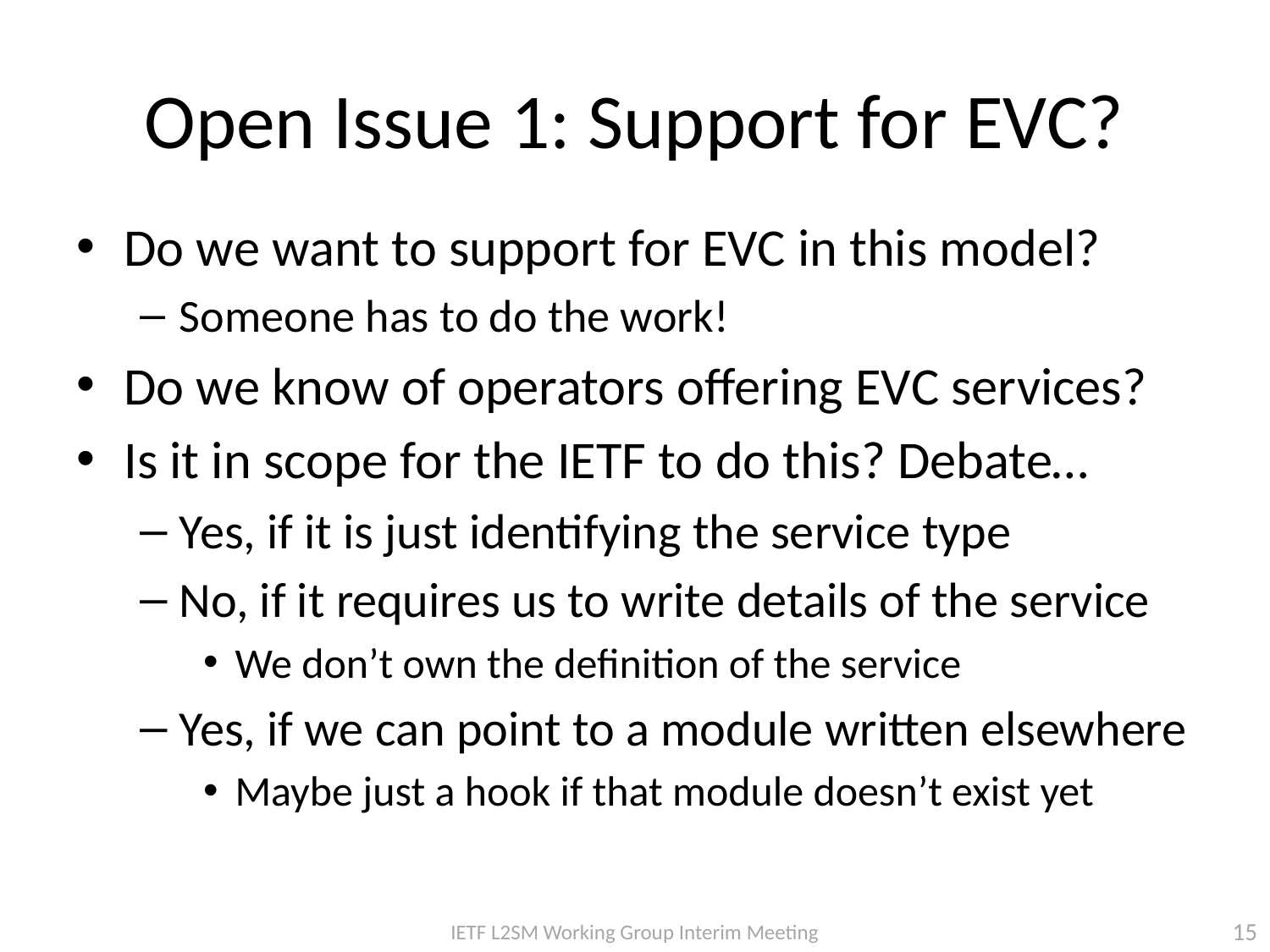

# Open Issue 1: Support for EVC?
Do we want to support for EVC in this model?
Someone has to do the work!
Do we know of operators offering EVC services?
Is it in scope for the IETF to do this? Debate…
Yes, if it is just identifying the service type
No, if it requires us to write details of the service
We don’t own the definition of the service
Yes, if we can point to a module written elsewhere
Maybe just a hook if that module doesn’t exist yet